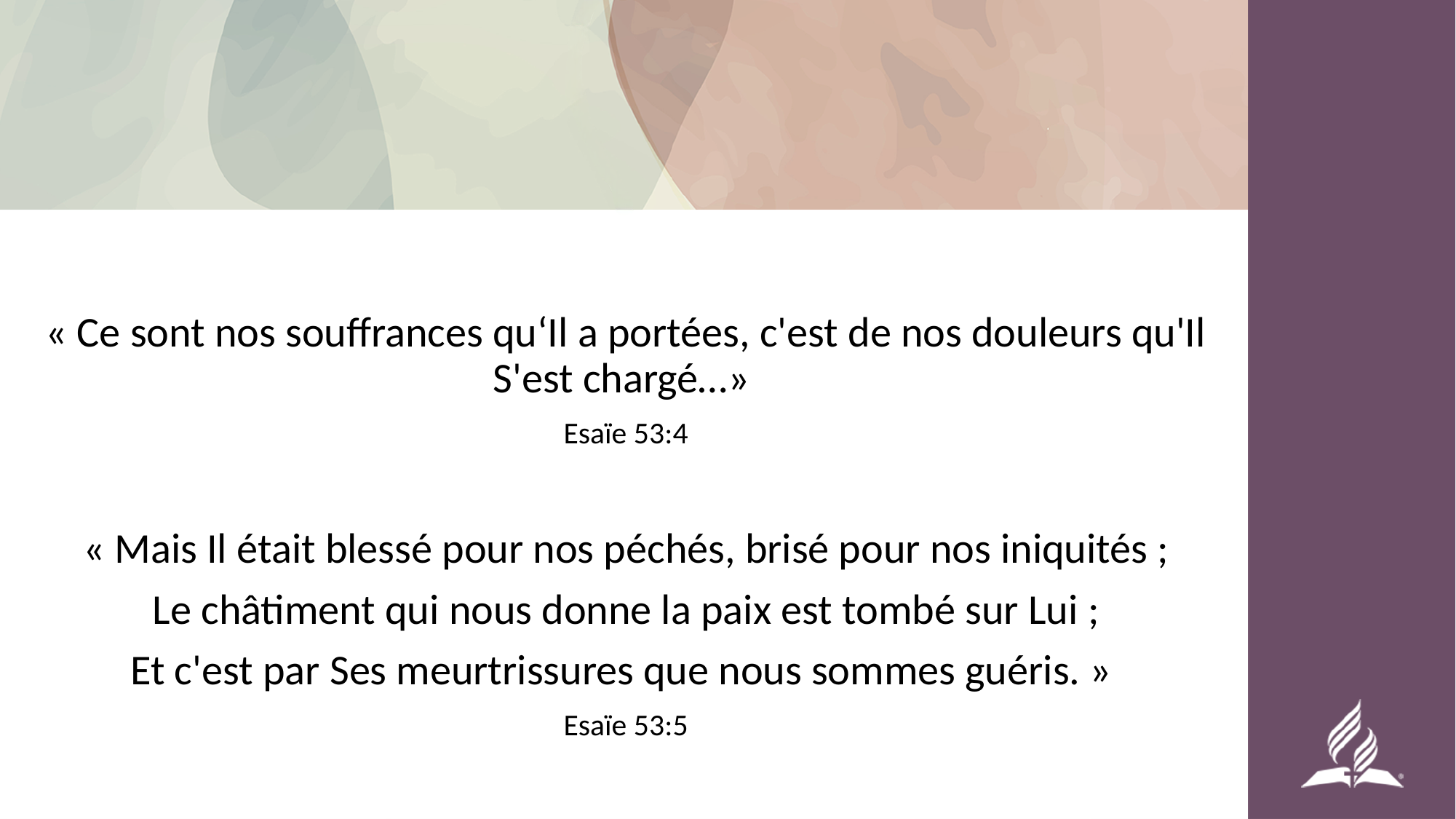

#

« Ce sont nos souffrances qu‘Il a portées, c'est de nos douleurs qu'Il S'est chargé…»
Esaïe 53:4

« Mais Il était blessé pour nos péchés, brisé pour nos iniquités ;
Le châtiment qui nous donne la paix est tombé sur Lui ;
Et c'est par Ses meurtrissures que nous sommes guéris. »
Esaïe 53:5